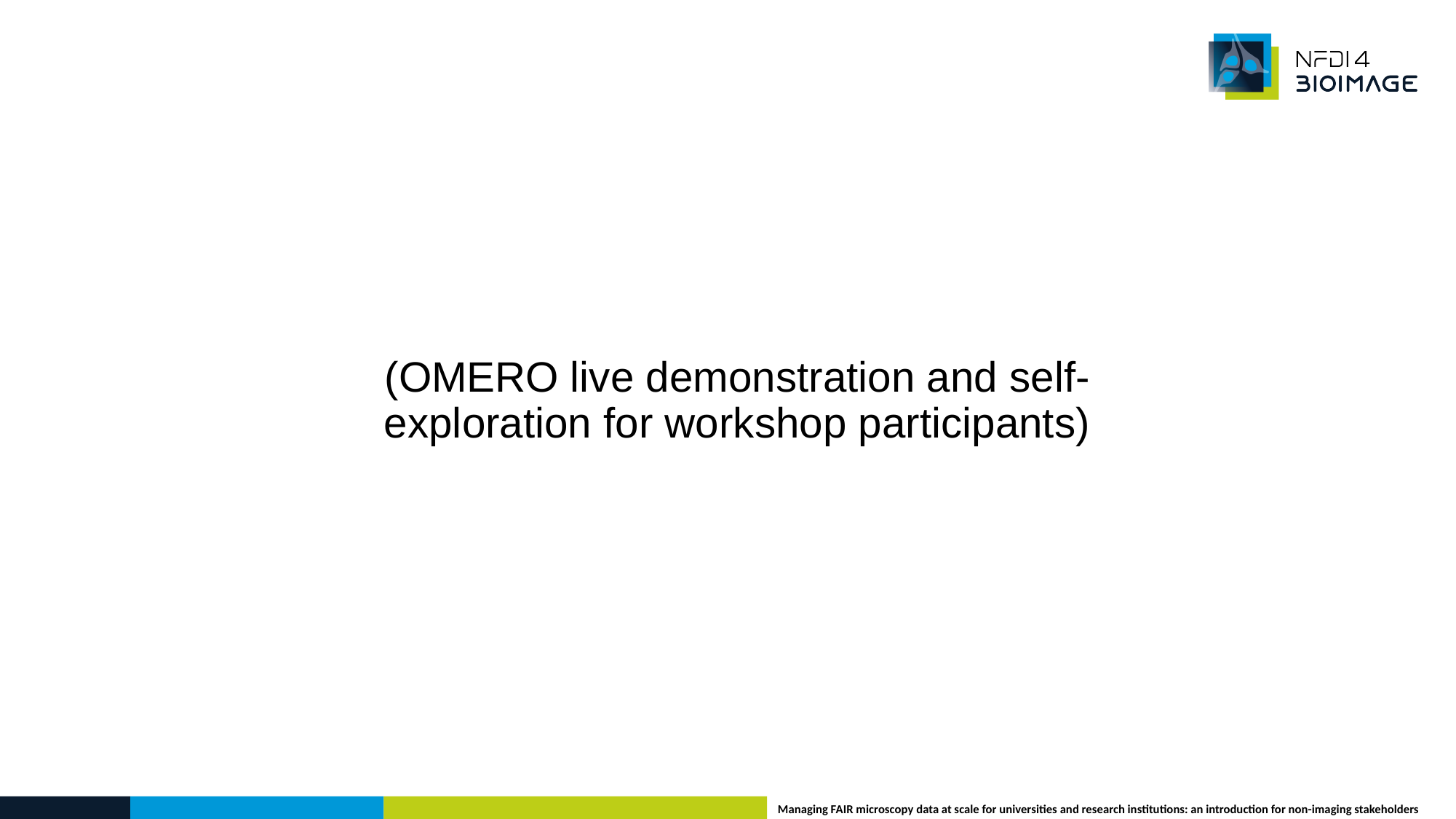

(OMERO live demonstration and self-exploration for workshop participants)